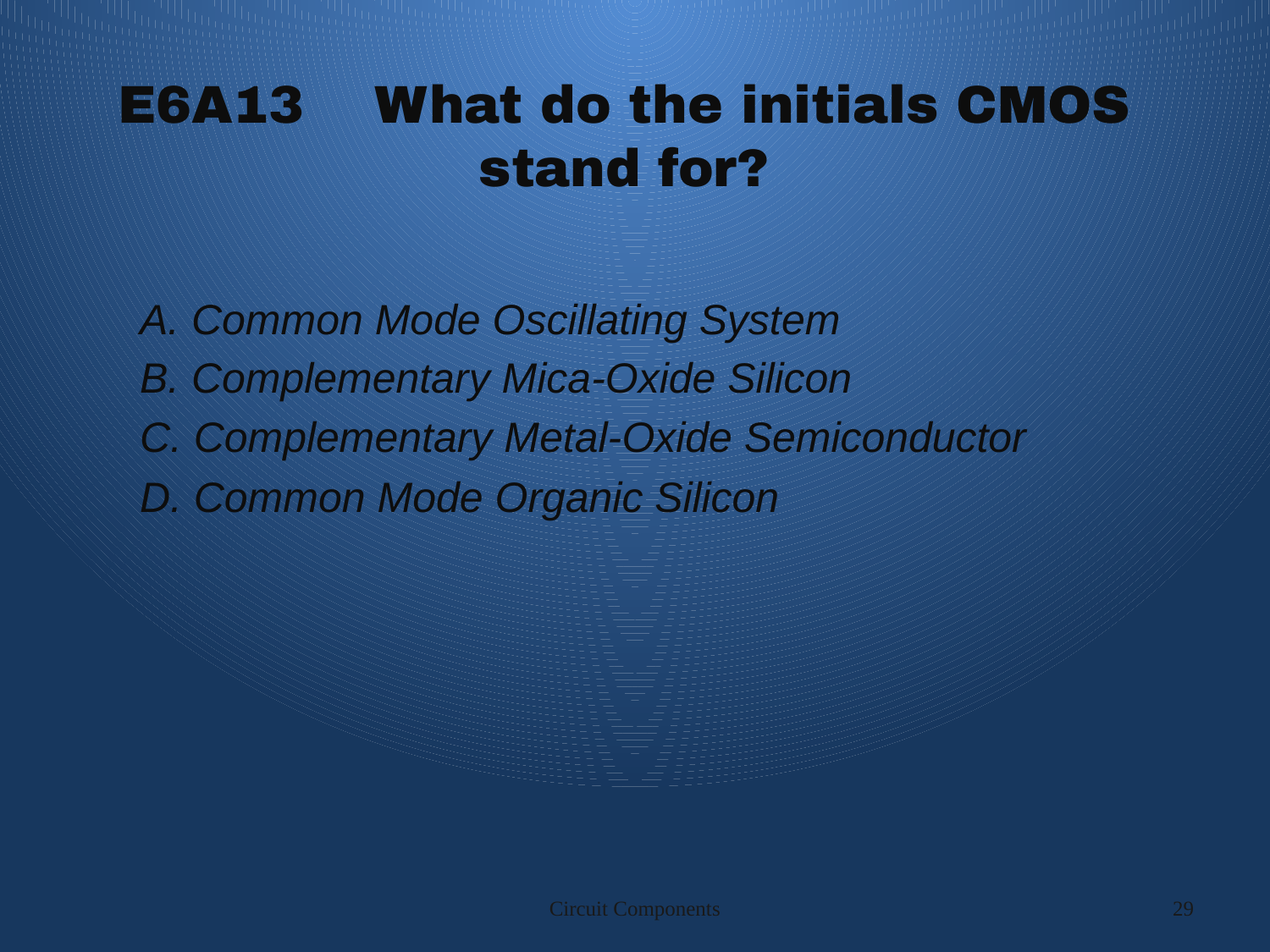

# E6A13    What do the initials CMOS stand for?
A. Common Mode Oscillating System
B. Complementary Mica-Oxide Silicon
C. Complementary Metal-Oxide Semiconductor
D. Common Mode Organic Silicon
Circuit Components
29